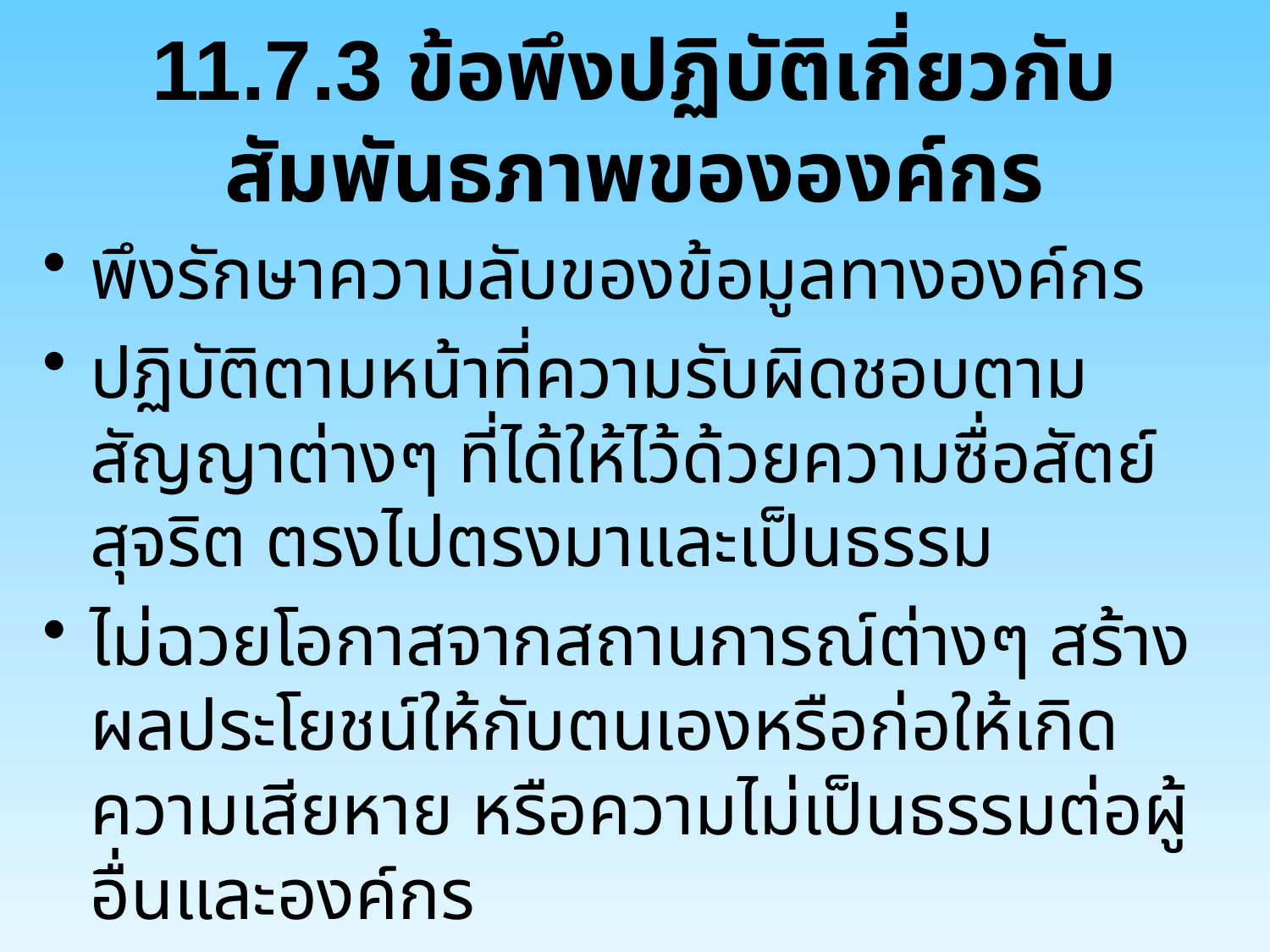

# 11.7.3 ข้อพึงปฏิบัติเกี่ยวกับสัมพันธภาพขององค์กร
พึงรักษาความลับของข้อมูลทางองค์กร
ปฏิบัติตามหน้าที่ความรับผิดชอบตามสัญญาต่างๆ ที่ได้ให้ไว้ด้วยความซื่อสัตย์สุจริต ตรงไปตรงมาและเป็นธรรม
ไม่ฉวยโอกาสจากสถานการณ์ต่างๆ สร้างผลประโยชน์ให้กับตนเองหรือก่อให้เกิดความเสียหาย หรือความไม่เป็นธรรมต่อผู้อื่นและองค์กร
เคารพสิทธิในทรัพย์สินทางปัญญาของผู้อื่น